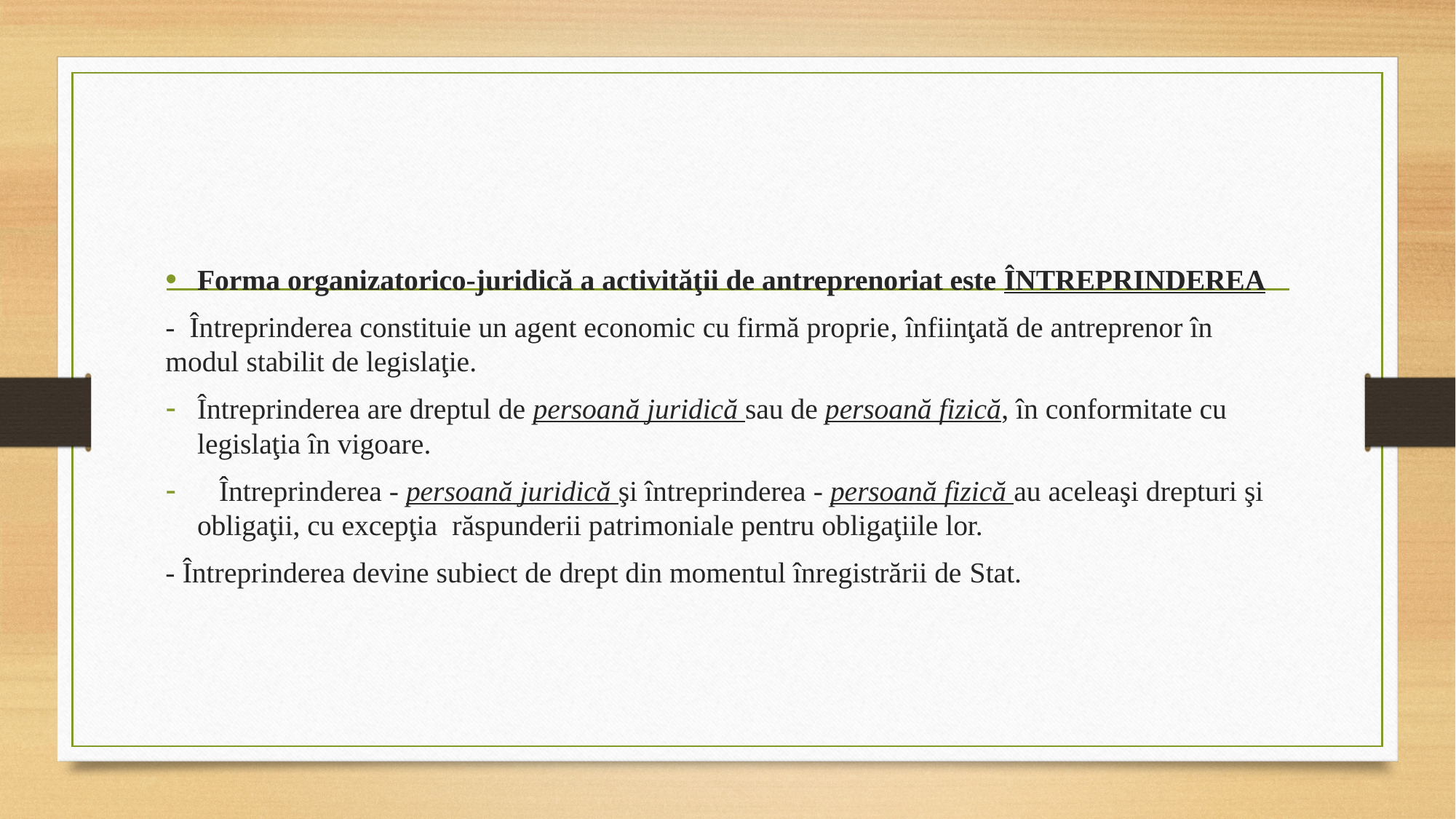

Forma organizatorico-juridică a activităţii de antreprenoriat este ÎNTREPRINDEREA
-  Întreprinderea constituie un agent economic cu firmă proprie, înfiinţată de antreprenor în modul stabilit de legislaţie.
Întreprinderea are dreptul de persoană juridică sau de persoană fizică, în conformitate cu legislaţia în vigoare.
   Întreprinderea - persoană juridică şi întreprinderea - persoană fizică au aceleaşi drepturi şi obligaţii, cu excepţia  răspunderii patrimoniale pentru obligaţiile lor.
- Întreprinderea devine subiect de drept din momentul înregistrării de Stat.